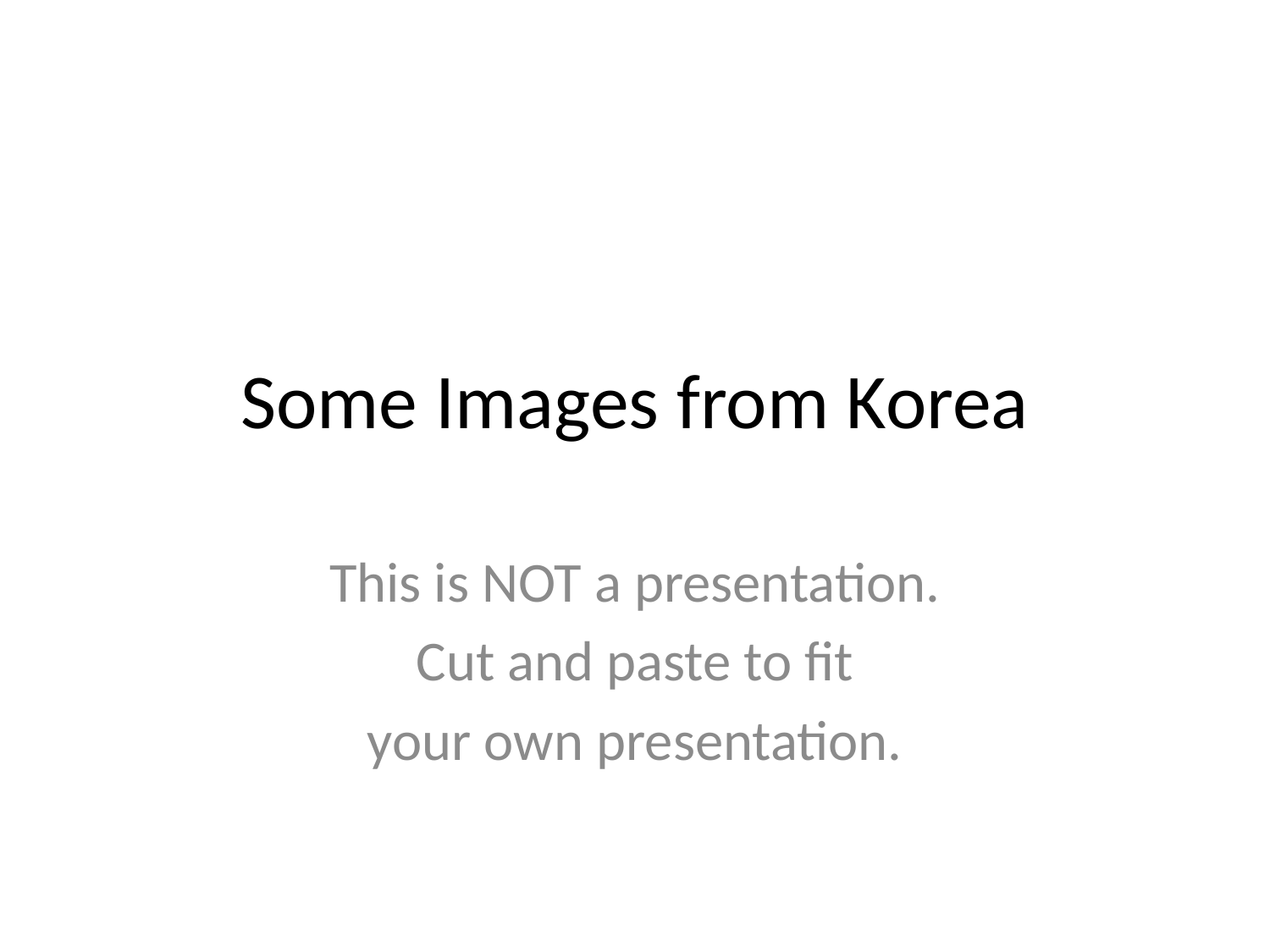

# Some Images from Korea
This is NOT a presentation.
Cut and paste to fit
your own presentation.